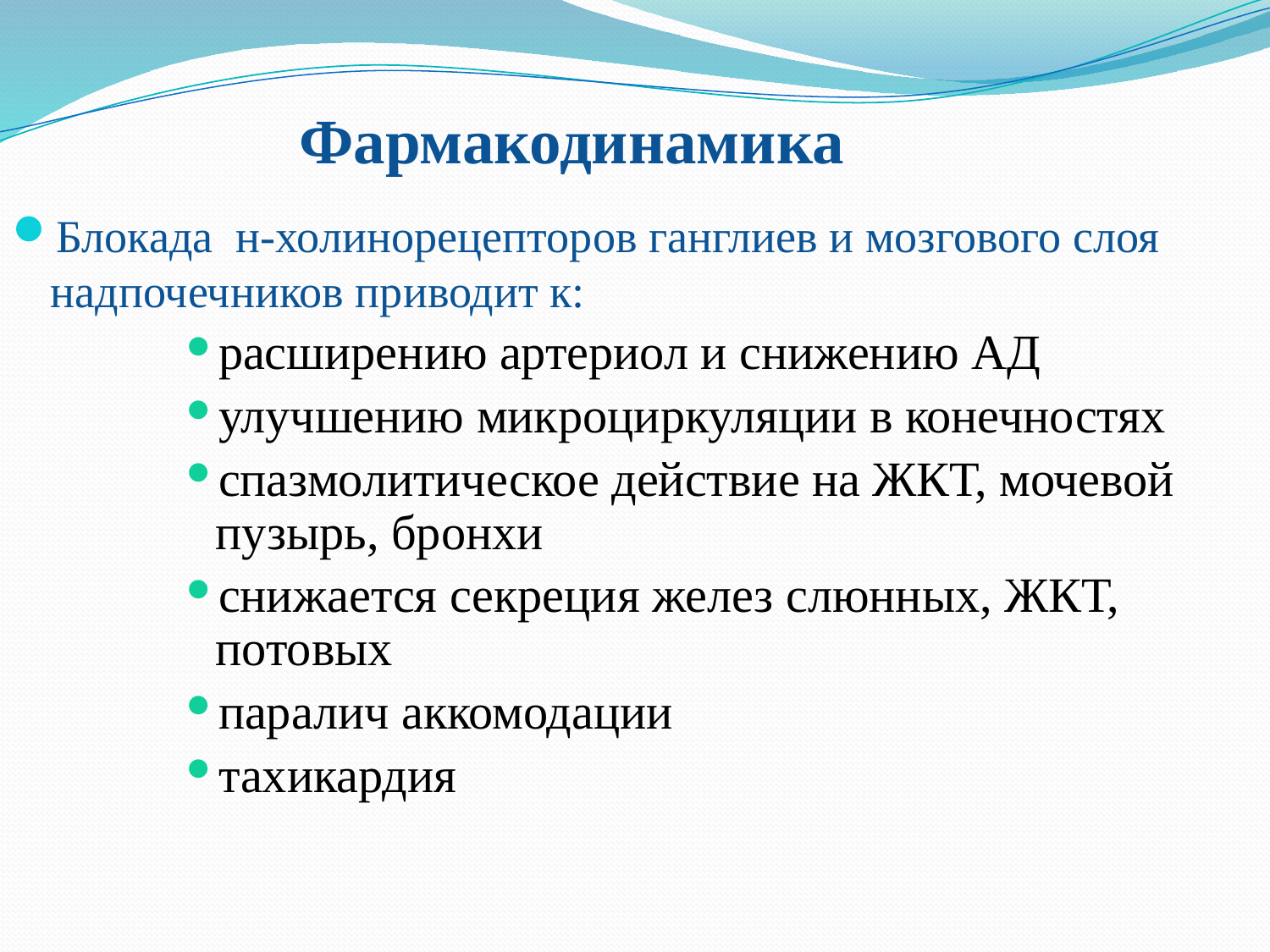

# Фармакодинамика
Блокада  н-холинорецепторов ганглиев и мозгового слоя надпочечников приводит к:
расширению артериол и снижению АД
улучшению микроциркуляции в конечностях
спазмолитическое действие на ЖКТ, мочевой пузырь, бронхи
снижается секреция желез слюнных, ЖКТ, потовых
паралич аккомодации
тахикардия